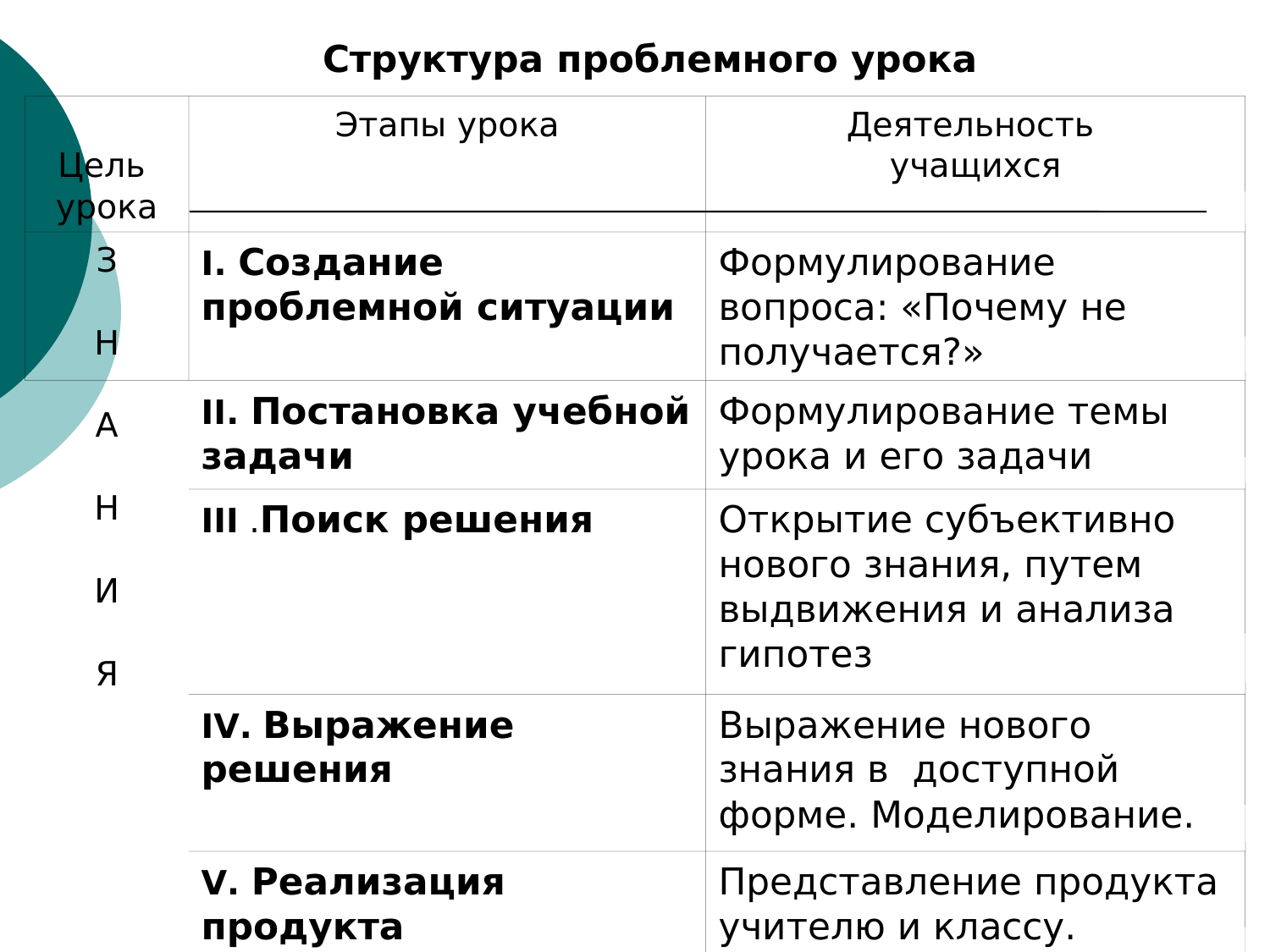

Структура проблемного урока

Цель
урока

Этапы урока

Деятельность
учащихся

З

Н

А

Н

И

Я

I. Создание проблемной ситуации

Формулирование вопроса: «Почему не получается?»

II. Постановка учебной задачи

Формулирование темы урока и его задачи

III .Поиск решения

Открытие субъективно нового знания, путем выдвижения и анализа гипотез

IV. Выражение решения

Выражение нового знания в  доступной форме. Моделирование.

V. Реализация продукта

Представление продукта учителю и классу.